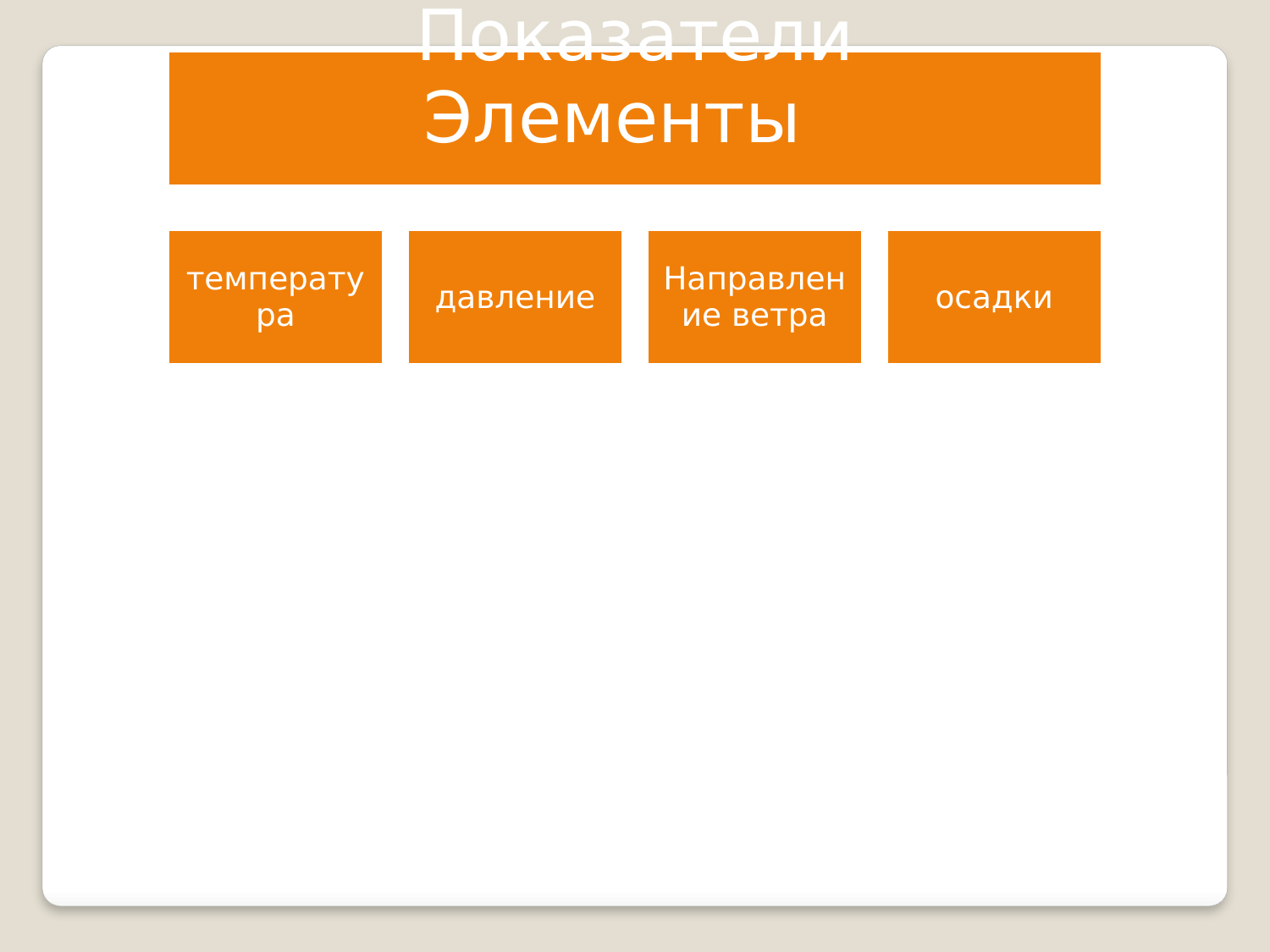

Показатели
Элементы
погоды
температура
давление
осадки
Направление ветра